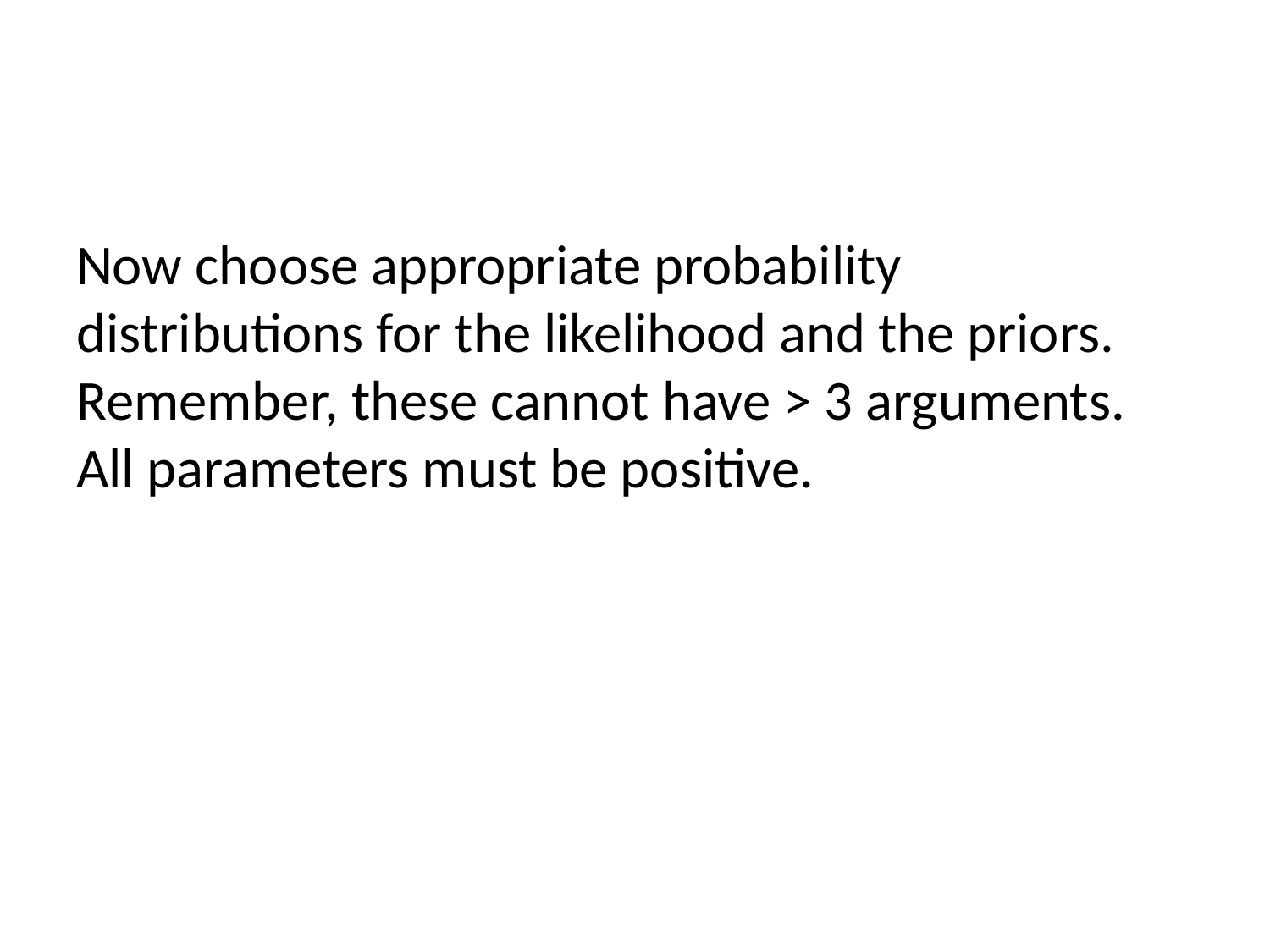

Now choose appropriate probability distributions for the likelihood and the priors. Remember, these cannot have > 3 arguments. All parameters must be positive.